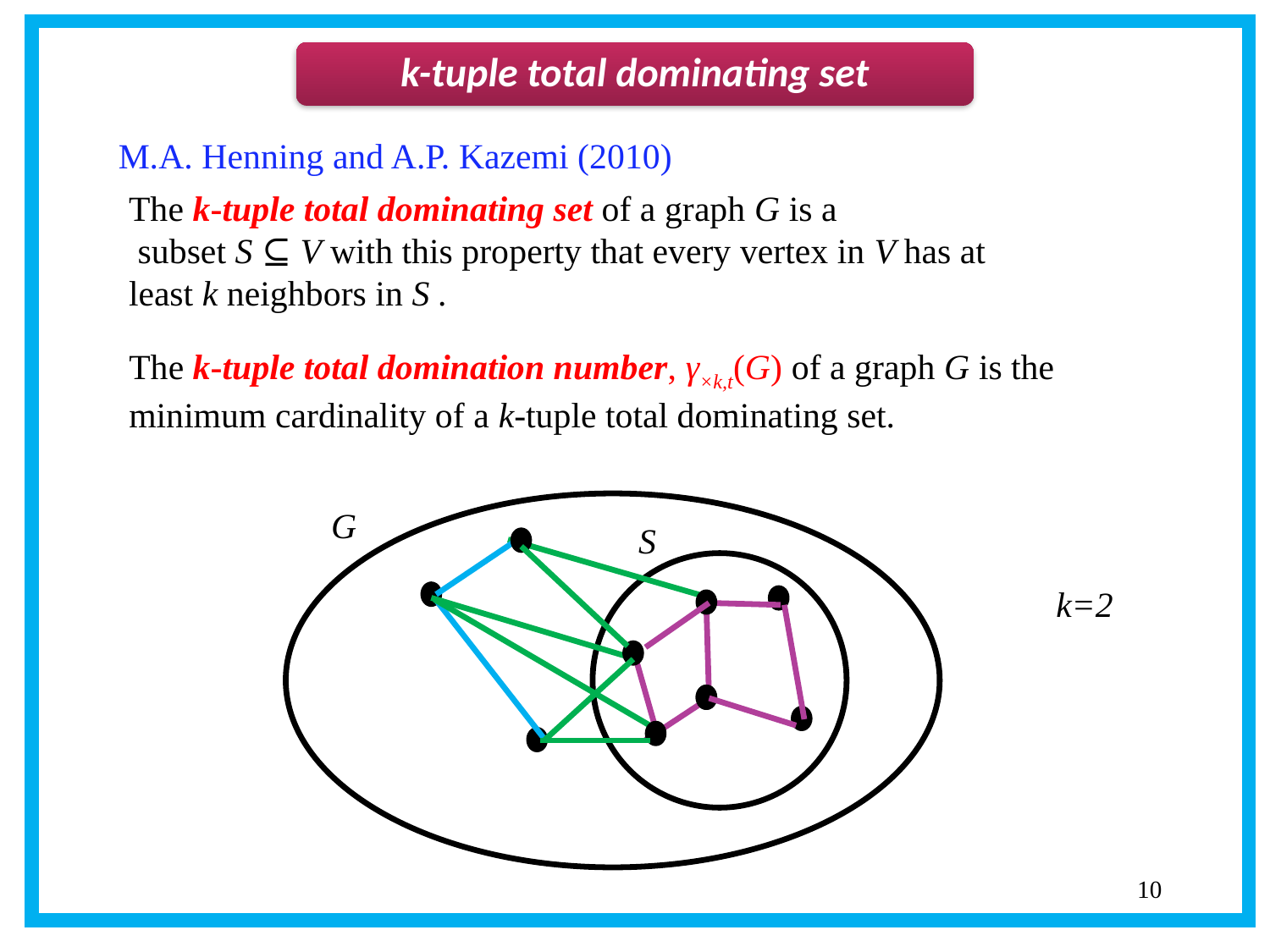

k-tuple total dominating set
M.A. Henning and A.P. Kazemi (2010)
The k-tuple total dominating set of a graph G is a
 subset S ⊆ V with this property that every vertex in V has at
least k neighbors in S .
The k-tuple total domination number, γ×k,t(G) of a graph G is the minimum cardinality of a k-tuple total dominating set.

G
S

k=2

10